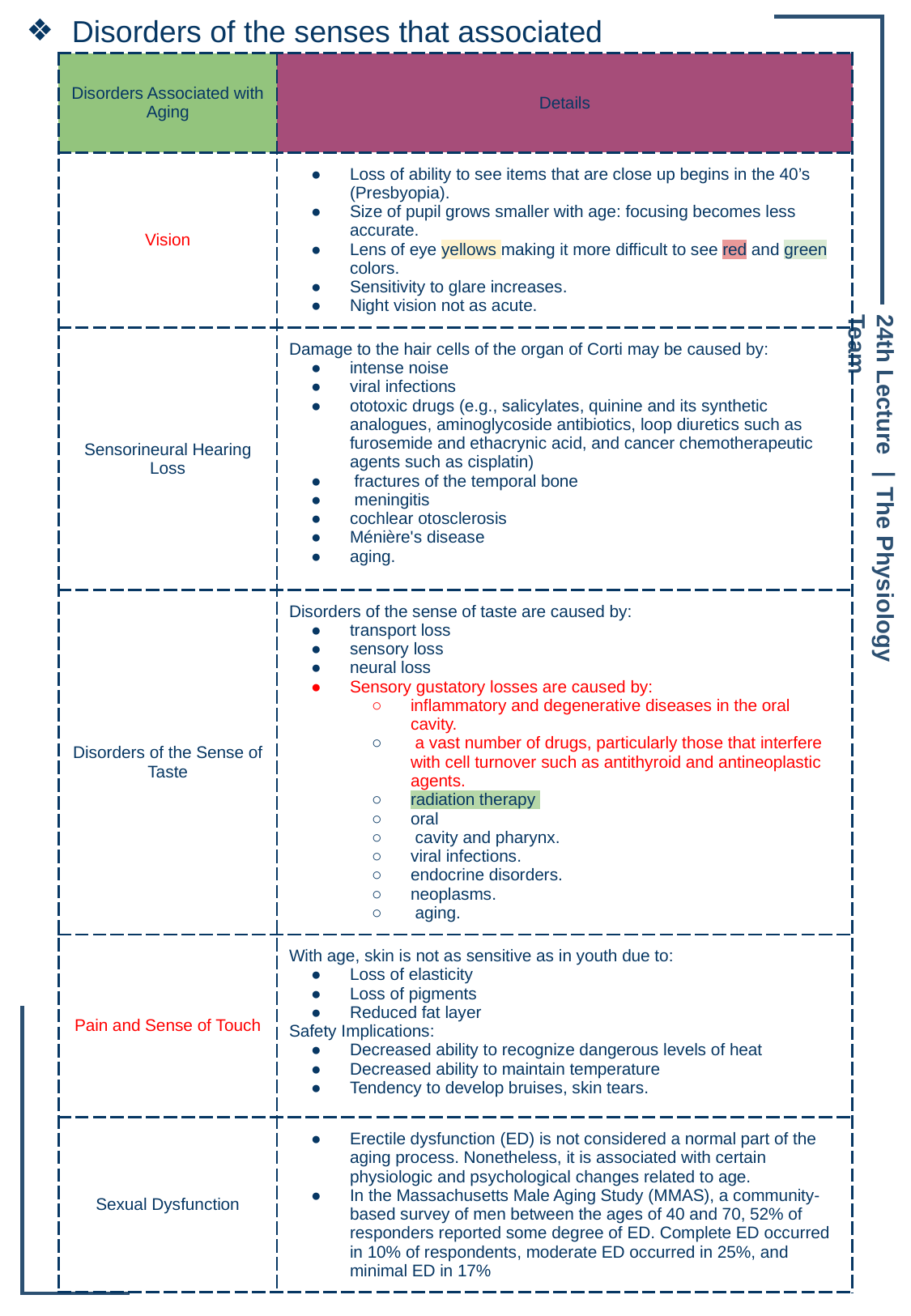

Disorders of the senses that associated with aging
Slide 31-35
تنسيق في جدول
| Disorders Associated with Aging | Details |
| --- | --- |
| Vision | Loss of ability to see items that are close up begins in the 40’s (Presbyopia). Size of pupil grows smaller with age: focusing becomes less accurate. Lens of eye yellows making it more difficult to see red and green colors. Sensitivity to glare increases. Night vision not as acute. |
| Sensorineural Hearing Loss | Damage to the hair cells of the organ of Corti may be caused by: intense noise viral infections ototoxic drugs (e.g., salicylates, quinine and its synthetic analogues, aminoglycoside antibiotics, loop diuretics such as furosemide and ethacrynic acid, and cancer chemotherapeutic agents such as cisplatin) fractures of the temporal bone meningitis cochlear otosclerosis Ménière's disease aging. |
| Disorders of the Sense of Taste | Disorders of the sense of taste are caused by: transport loss sensory loss neural loss Sensory gustatory losses are caused by: inflammatory and degenerative diseases in the oral cavity. a vast number of drugs, particularly those that interfere with cell turnover such as antithyroid and antineoplastic agents. radiation therapy oral cavity and pharynx. viral infections. endocrine disorders. neoplasms. aging. |
| Pain and Sense of Touch | With age, skin is not as sensitive as in youth due to: Loss of elasticity Loss of pigments Reduced fat layer Safety Implications: Decreased ability to recognize dangerous levels of heat Decreased ability to maintain temperature Tendency to develop bruises, skin tears. |
| Sexual Dysfunction | Erectile dysfunction (ED) is not considered a normal part of the aging process. Nonetheless, it is associated with certain physiologic and psychological changes related to age. In the Massachusetts Male Aging Study (MMAS), a community-based survey of men between the ages of 40 and 70, 52% of responders reported some degree of ED. Complete ED occurred in 10% of respondents, moderate ED occurred in 25%, and minimal ED in 17% |
2
24th Lecture  ∣ The Physiology Team